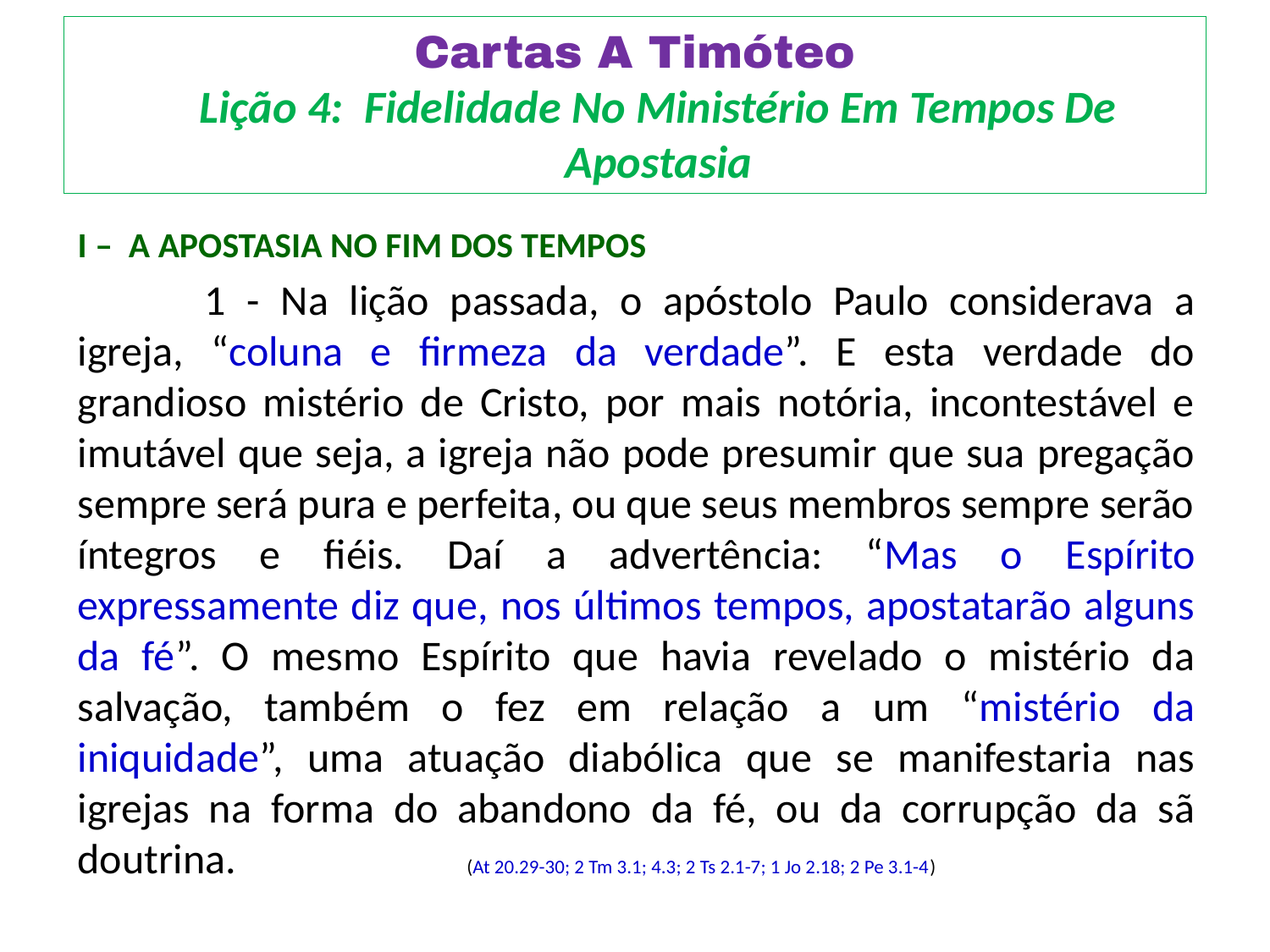

# Cartas A Timóteo Lição 4:  Fidelidade No Ministério Em Tempos De Apostasia
I –  A APOSTASIA NO FIM DOS TEMPOS
	1 - Na lição passada, o apóstolo Paulo considerava a igreja, “coluna e firmeza da verdade”. E esta verdade do grandioso mistério de Cristo, por mais notória, incontestável e imutável que seja, a igreja não pode presumir que sua pregação sempre será pura e perfeita, ou que seus membros sempre serão íntegros e fiéis. Daí a advertência: “Mas o Espírito expressamente diz que, nos últimos tempos, apostatarão alguns da fé”. O mesmo Espírito que havia revelado o mistério da salvação, também o fez em relação a um “mistério da iniquidade”, uma atuação diabólica que se manifestaria nas igrejas na forma do abandono da fé, ou da corrupção da sã doutrina. 		 (At 20.29-30; 2 Tm 3.1; 4.3; 2 Ts 2.1-7; 1 Jo 2.18; 2 Pe 3.1-4)